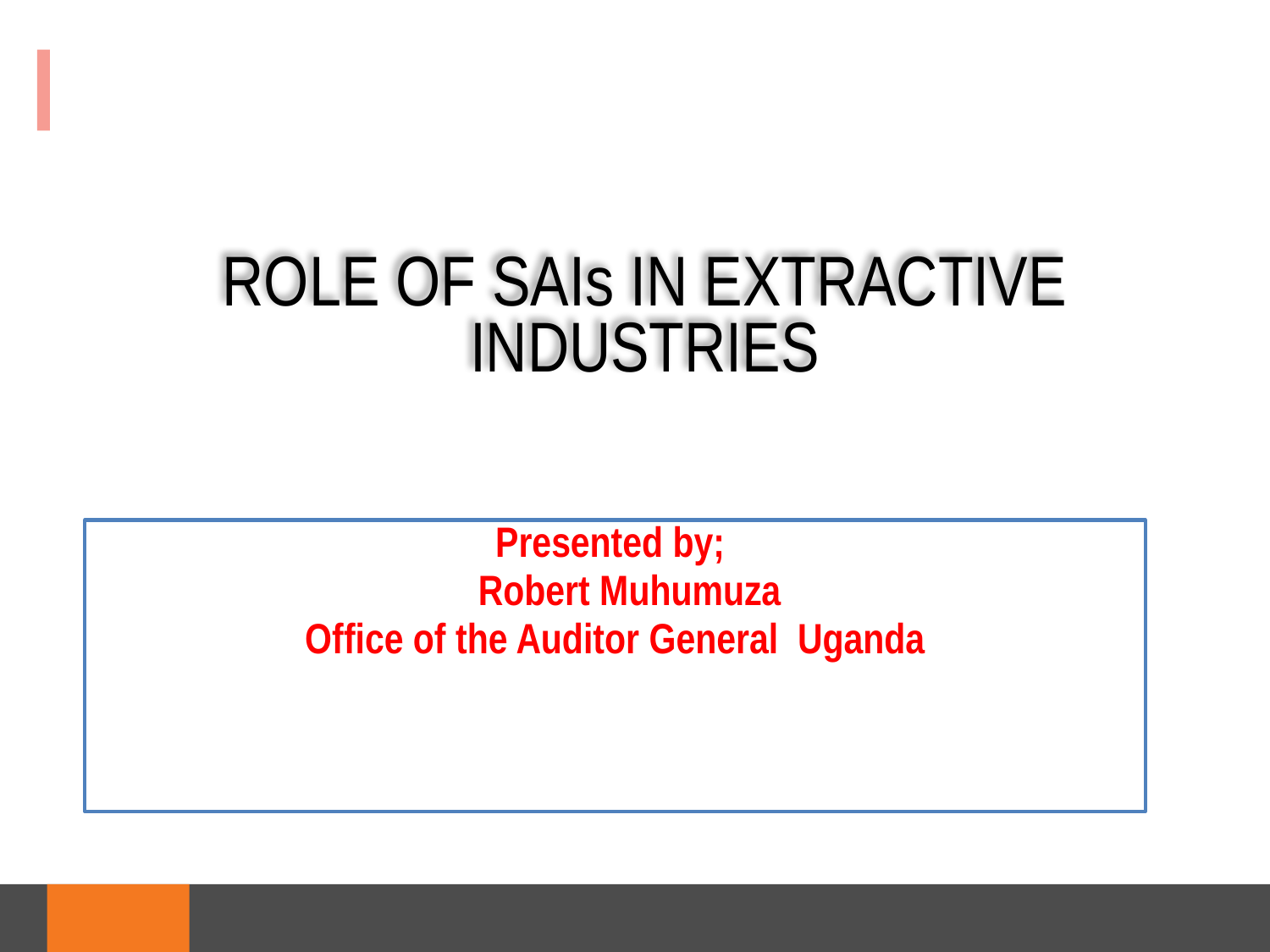

# ROLE OF SAIs IN EXTRACTIVE INDUSTRIES
Presented by;
   Robert Muhumuza
Office of the Auditor General  Uganda